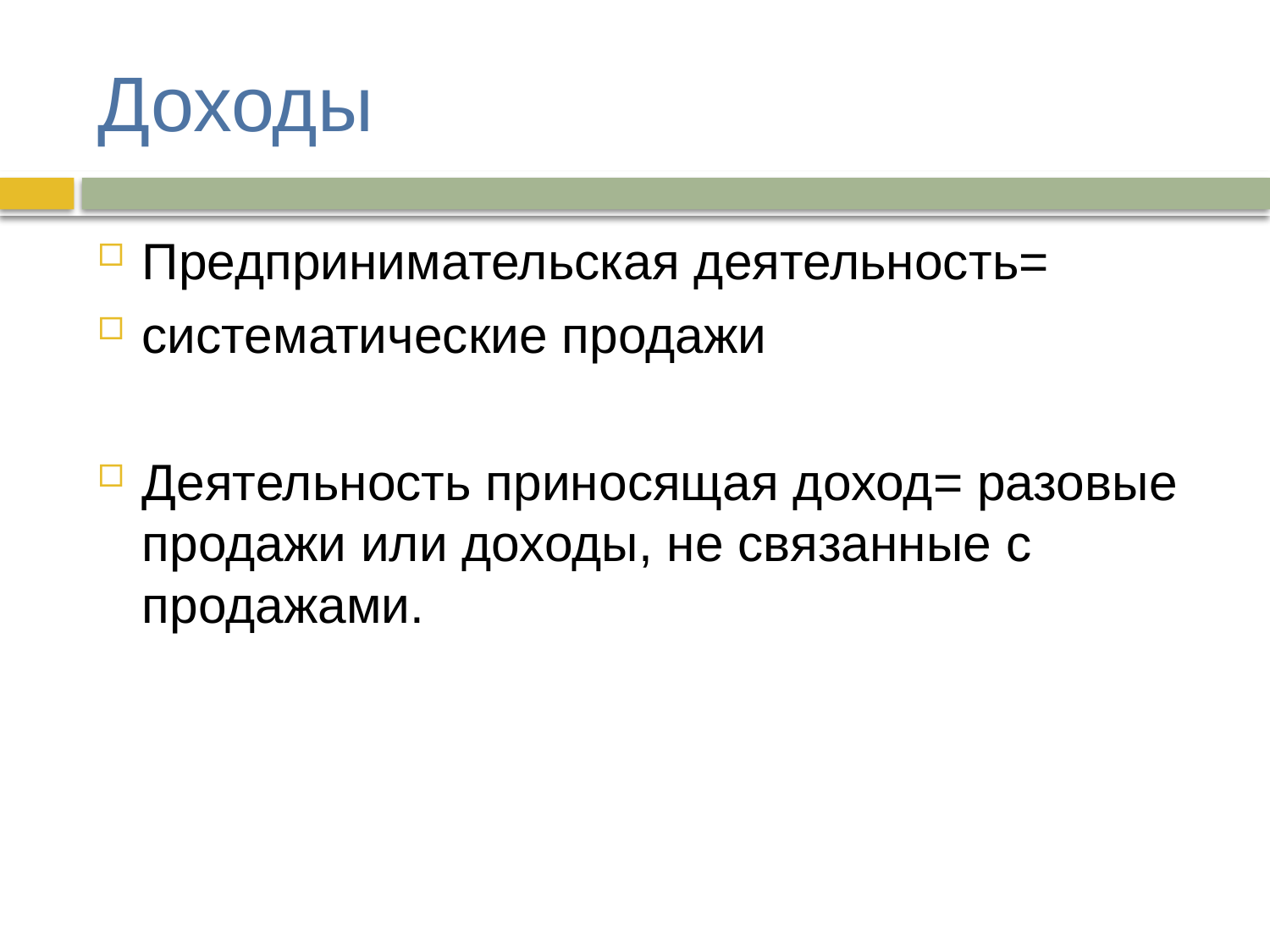

# Доходы
Предпринимательская деятельность=
систематические продажи

Деятельность приносящая доход= разовые продажи или доходы, не связанные с продажами.